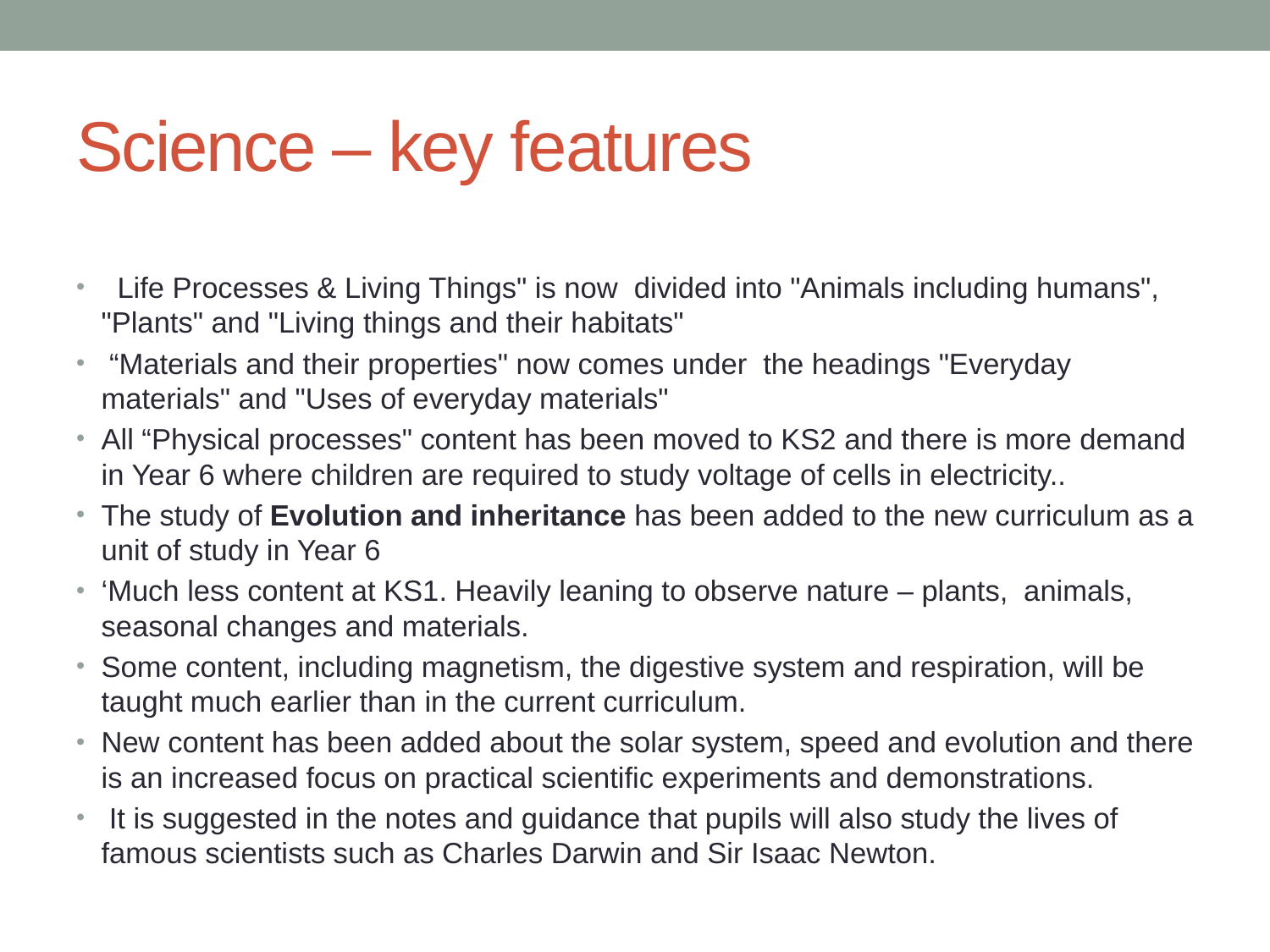

# Science – key features

  Life Processes & Living Things" is now  divided into "Animals including humans", "Plants" and "Living things and their habitats"
 “Materials and their properties" now comes under  the headings "Everyday materials" and "Uses of everyday materials"
All “Physical processes" content has been moved to KS2 and there is more demand in Year 6 where children are required to study voltage of cells in electricity..
The study of Evolution and inheritance has been added to the new curriculum as a unit of study in Year 6
‘Much less content at KS1. Heavily leaning to observe nature – plants,  animals, seasonal changes and materials.
Some content, including magnetism, the digestive system and respiration, will be taught much earlier than in the current curriculum.
New content has been added about the solar system, speed and evolution and there is an increased focus on practical scientific experiments and demonstrations.
 It is suggested in the notes and guidance that pupils will also study the lives of famous scientists such as Charles Darwin and Sir Isaac Newton.